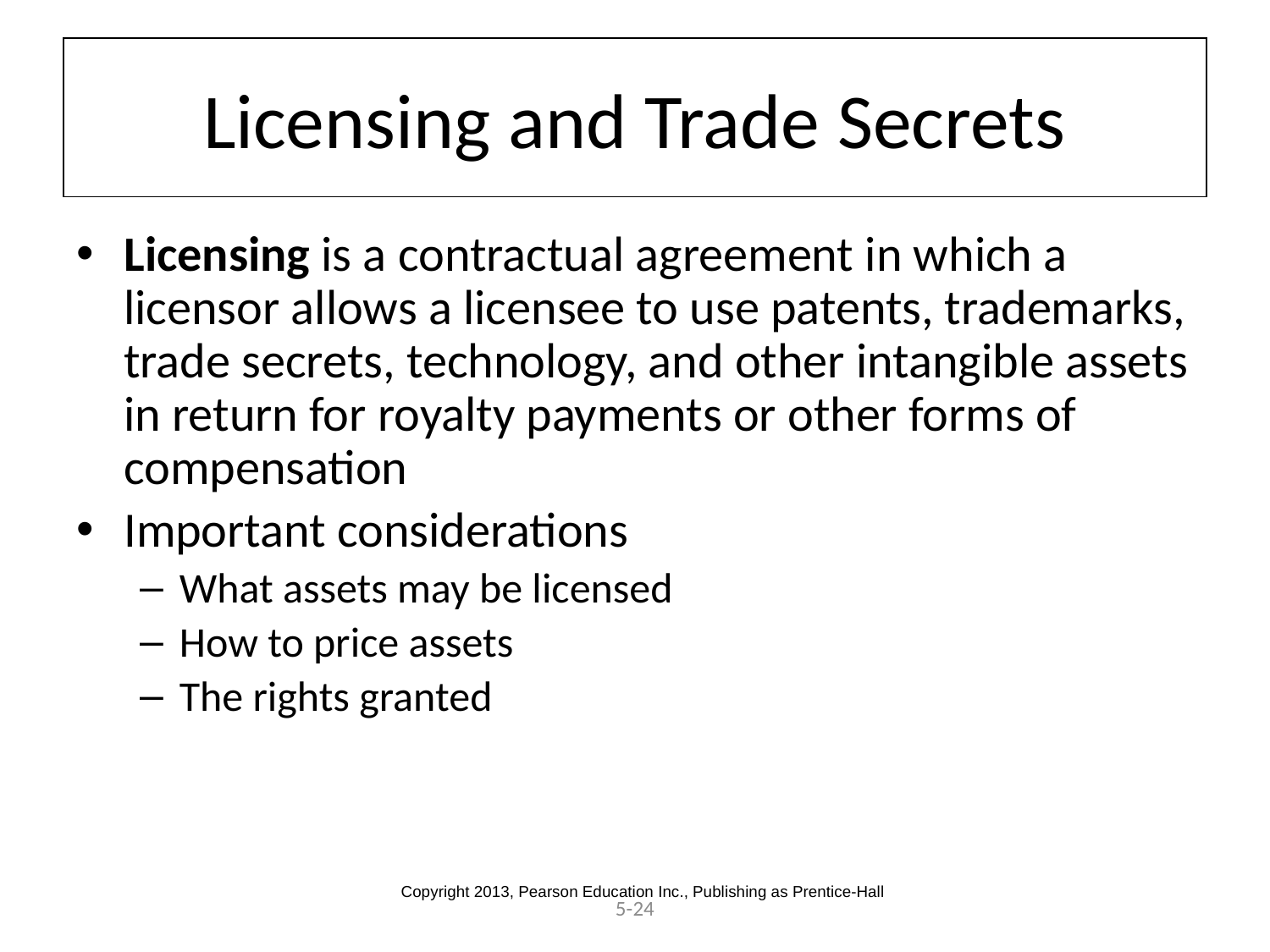

# Licensing and Trade Secrets
Licensing is a contractual agreement in which a licensor allows a licensee to use patents, trademarks, trade secrets, technology, and other intangible assets in return for royalty payments or other forms of compensation
Important considerations
What assets may be licensed
How to price assets
The rights granted
Copyright 2013, Pearson Education Inc., Publishing as Prentice-Hall

5-24